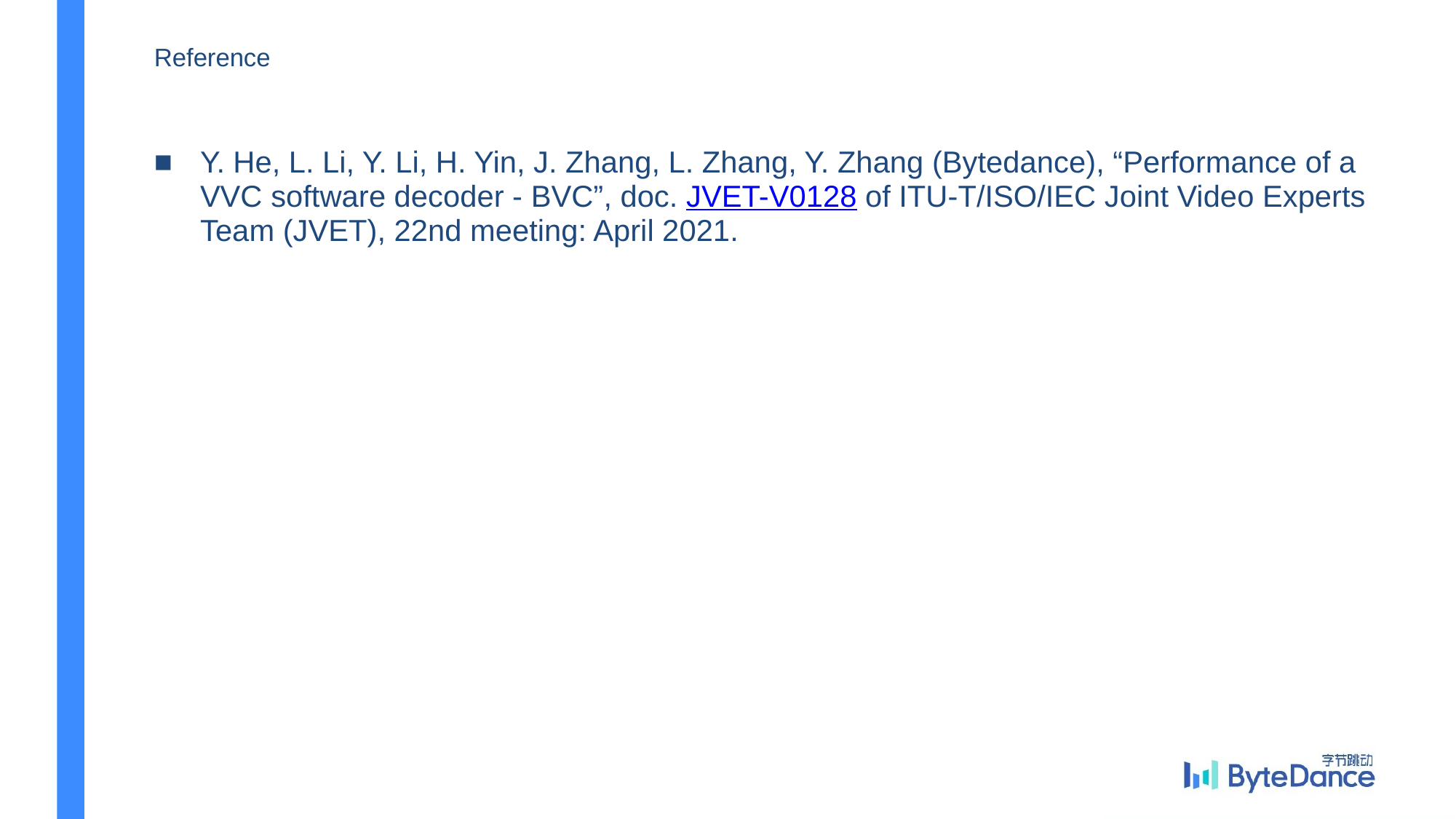

# Reference
Y. He, L. Li, Y. Li, H. Yin, J. Zhang, L. Zhang, Y. Zhang (Bytedance), “Performance of a VVC software decoder - BVC”, doc. JVET-V0128 of ITU-T/ISO/IEC Joint Video Experts Team (JVET), 22nd meeting: April 2021.